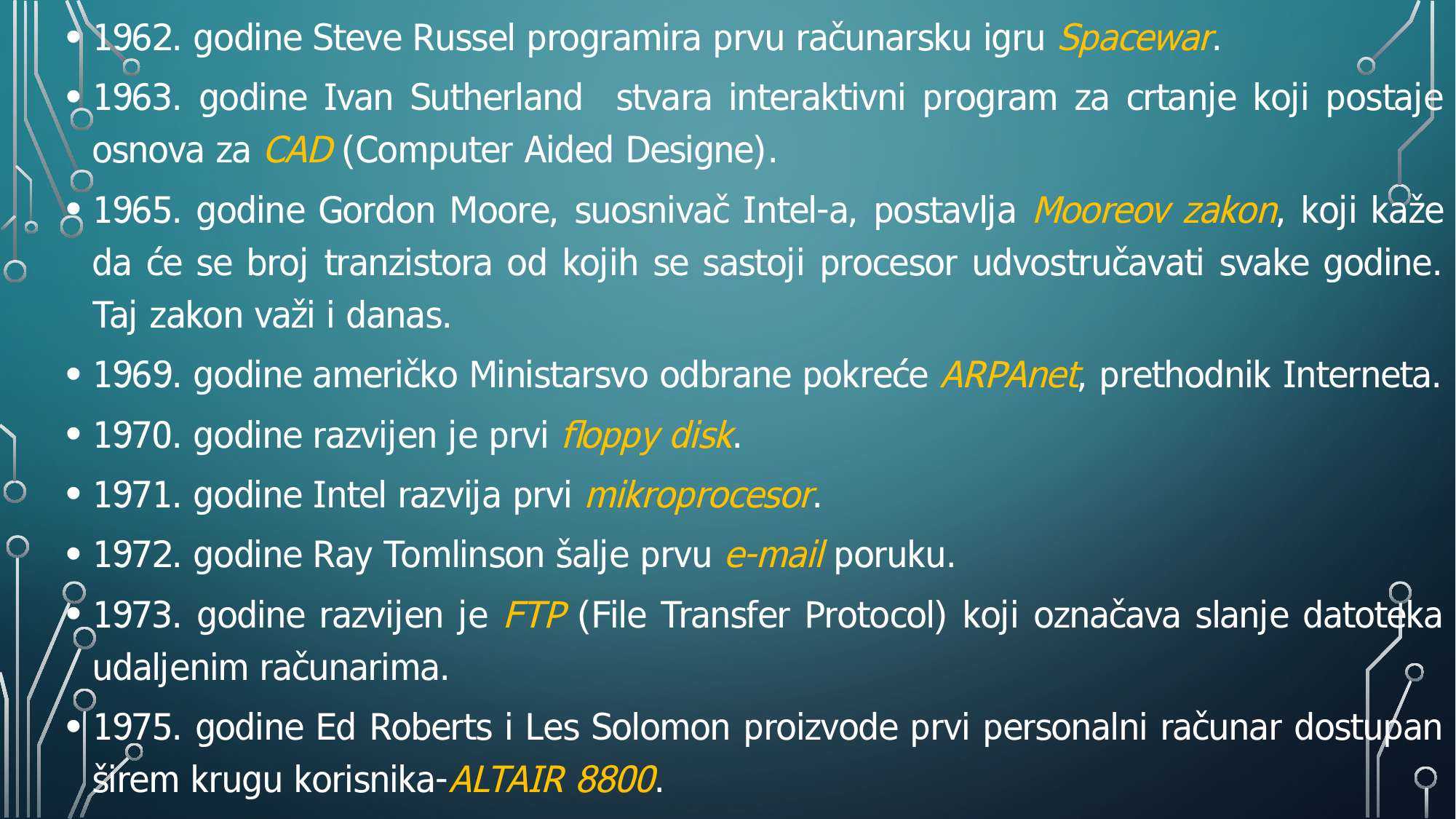

1962. godine Steve Russel programira prvu računarsku igru Spacewar.
1963. godine Ivan Sutherland  stvara interaktivni program za crtanje koji postaje osnova za CAD (Computer Aided Designe).
1965. godine Gordon Moore, suosnivač Intel-a, postavlja Mooreov zakon, koji kaže da će se broj tranzistora od kojih se sastoji procesor udvostručavati svake godine. Taj zakon važi i danas.
1969. godine američko Ministarsvo odbrane pokreće ARPAnet, prethodnik Interneta.
1970. godine razvijen je prvi floppy disk.
1971. godine Intel razvija prvi mikroprocesor.
1972. godine Ray Tomlinson šalje prvu e-mail poruku.
1973. godine razvijen je FTP (File Transfer Protocol) koji označava slanje datoteka udaljenim računarima.
1975. godine Ed Roberts i Les Solomon proizvode prvi personalni računar dostupan širem krugu korisnika-ALTAIR 8800.